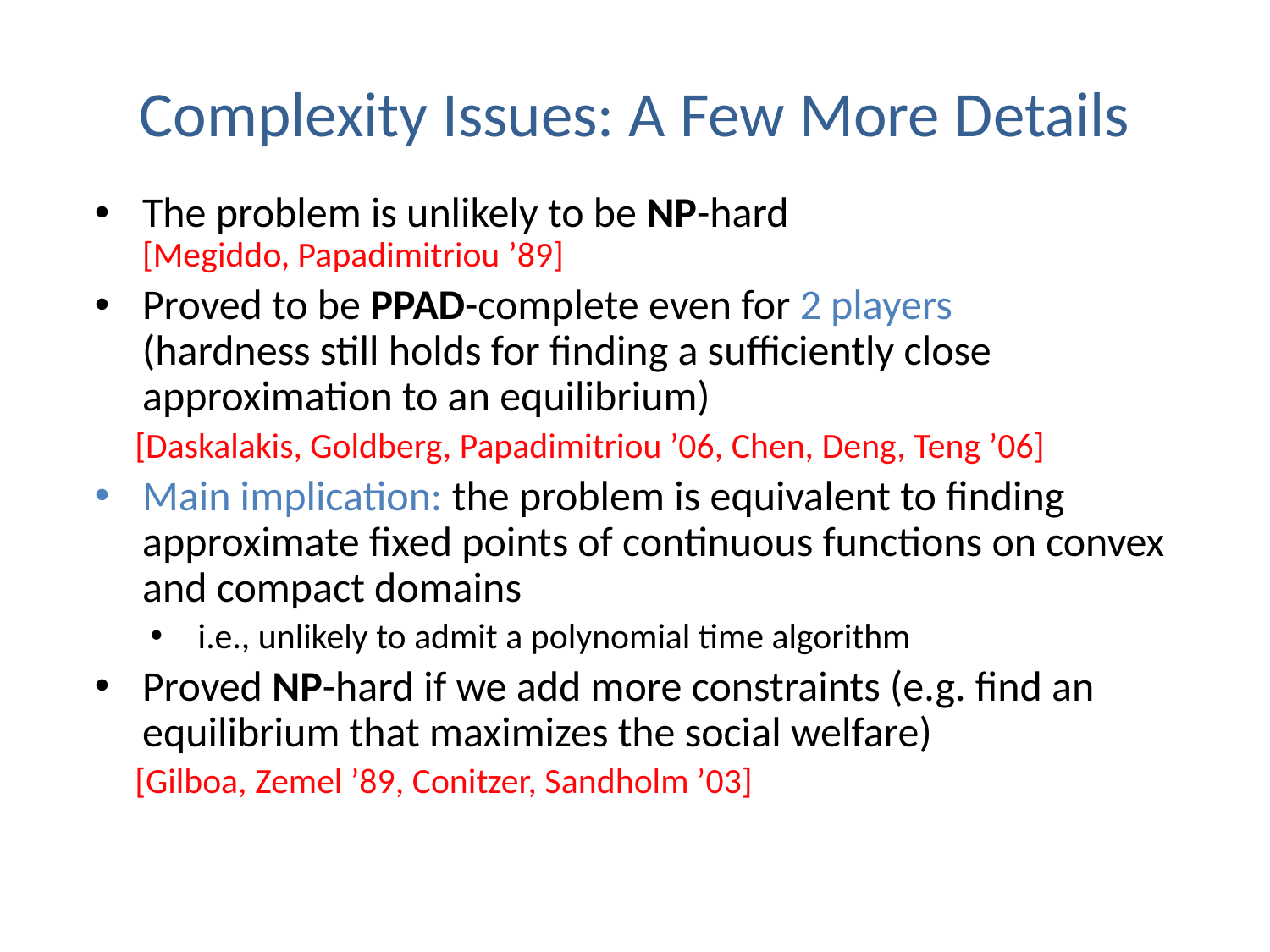

# Complexity Issues: A Few More Details
The problem is unlikely to be NP-hard
[Megiddo, Papadimitriou ’89]
Proved to be PPAD-complete even for 2 players
(hardness still holds for finding a sufficiently close approximation to an equilibrium)
     [Daskalakis, Goldberg, Papadimitriou ’06, Chen, Deng, Teng ’06]
Main implication: the problem is equivalent to finding approximate fixed points of continuous functions on convex and compact domains
i.e., unlikely to admit a polynomial time algorithm
Proved NP-hard if we add more constraints (e.g. find an equilibrium that maximizes the social welfare)
     [Gilboa, Zemel ’89, Conitzer, Sandholm ’03]